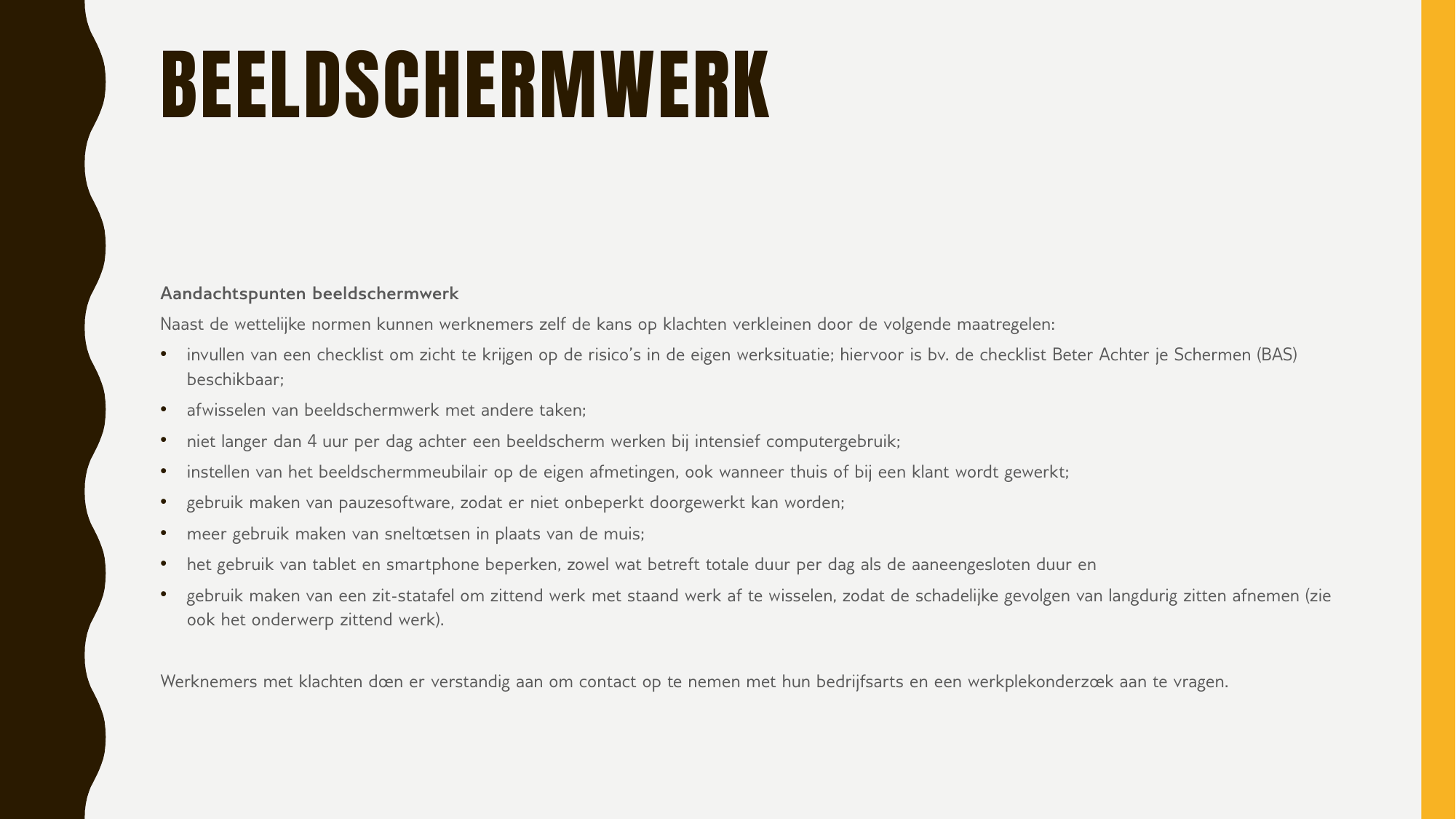

# Beeldschermwerk
Aandachtspunten beeldschermwerk
Naast de wettelijke normen kunnen werknemers zelf de kans op klachten verkleinen door de volgende maatregelen:
invullen van een checklist om zicht te krijgen op de risico’s in de eigen werksituatie; hiervoor is bv. de checklist Beter Achter je Schermen (BAS) beschikbaar;
afwisselen van beeldschermwerk met andere taken;
niet langer dan 4 uur per dag achter een beeldscherm werken bij intensief computergebruik;
instellen van het beeldschermmeubilair op de eigen afmetingen, ook wanneer thuis of bij een klant wordt gewerkt;
gebruik maken van pauzesoftware, zodat er niet onbeperkt doorgewerkt kan worden;
meer gebruik maken van sneltoetsen in plaats van de muis;
het gebruik van tablet en smartphone beperken, zowel wat betreft totale duur per dag als de aaneengesloten duur en
gebruik maken van een zit-statafel om zittend werk met staand werk af te wisselen, zodat de schadelijke gevolgen van langdurig zitten afnemen (zie ook het onderwerp zittend werk).

Werknemers met klachten doen er verstandig aan om contact op te nemen met hun bedrijfsarts en een werkplekonderzoek aan te vragen.